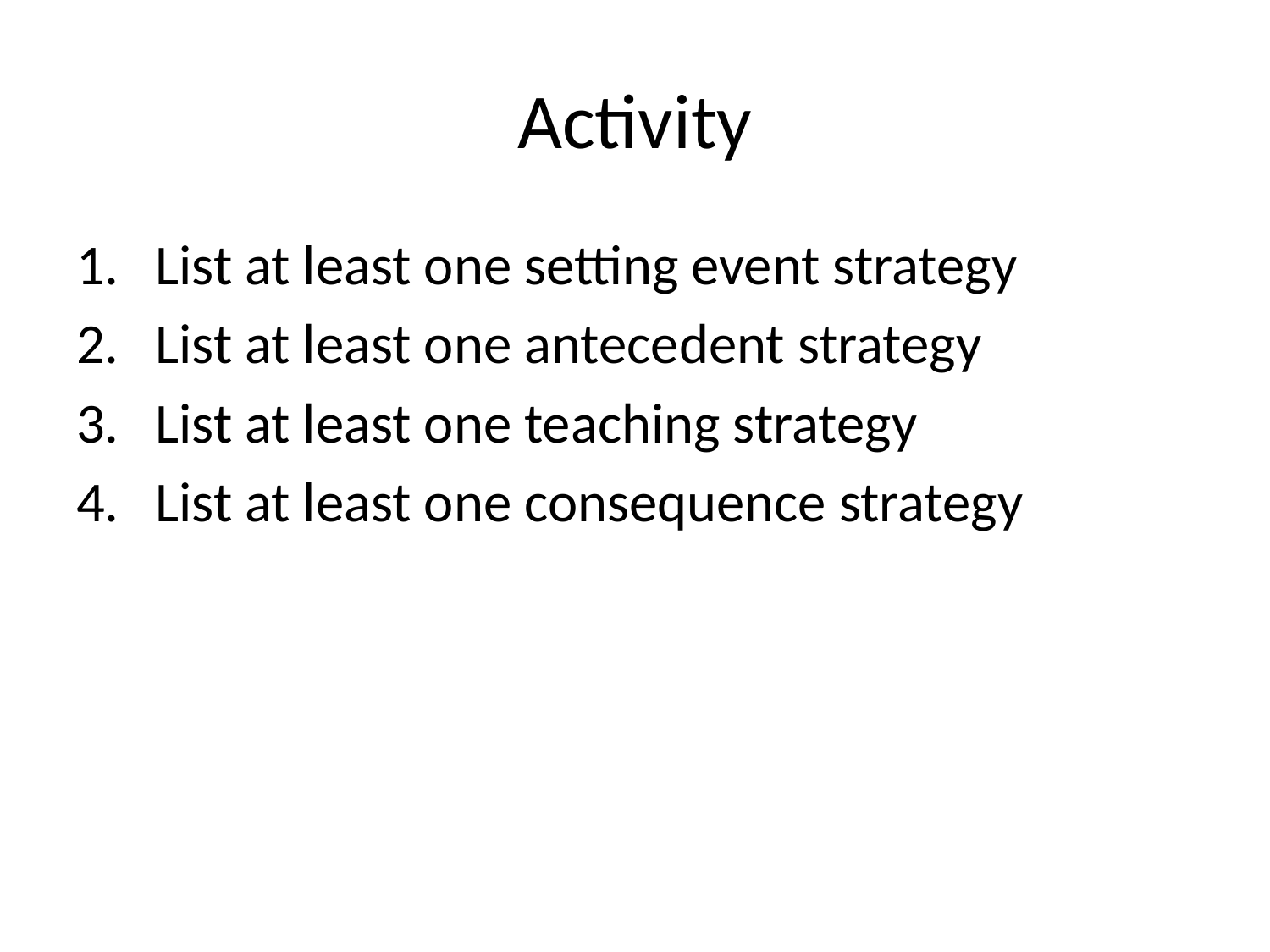

# Activity
List at least one setting event strategy
List at least one antecedent strategy
List at least one teaching strategy
List at least one consequence strategy